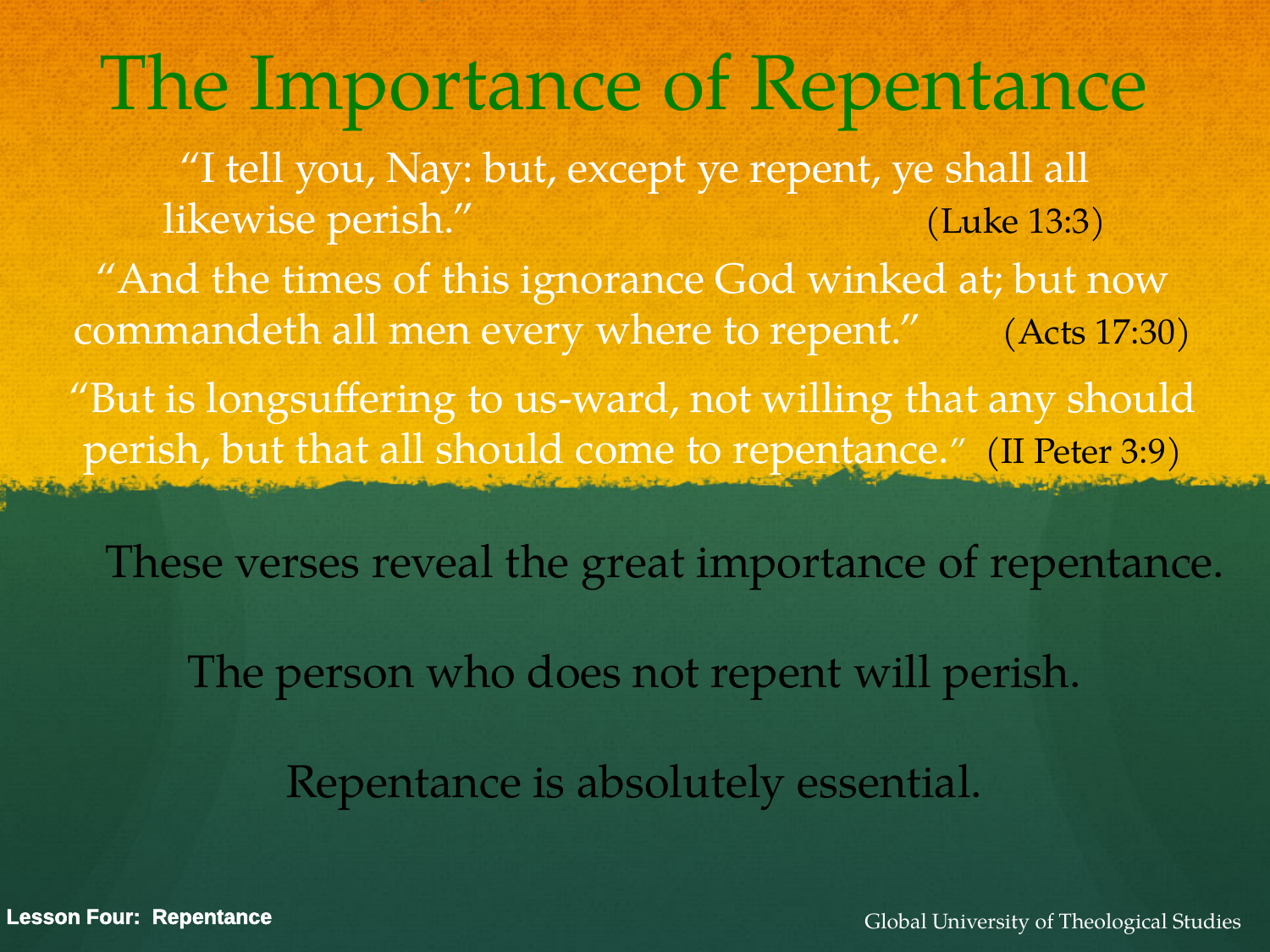

The Importance of Repentance
“I tell you, Nay: but, except ye repent, ye shall all likewise perish.”   				(Luke 13:3)
“And the times of this ignorance God winked at; but now commandeth all men every where to repent.”	    (Acts 17:30)
“But is longsuffering to us-ward, not willing that any should perish, but that all should come to repentance.”  (II Peter 3:9)
     These verses reveal the great importance of repentance.

The person who does not repent will perish.

Repentance is absolutely essential.
Global University of Theological Studies
Lesson Four:  Repentance